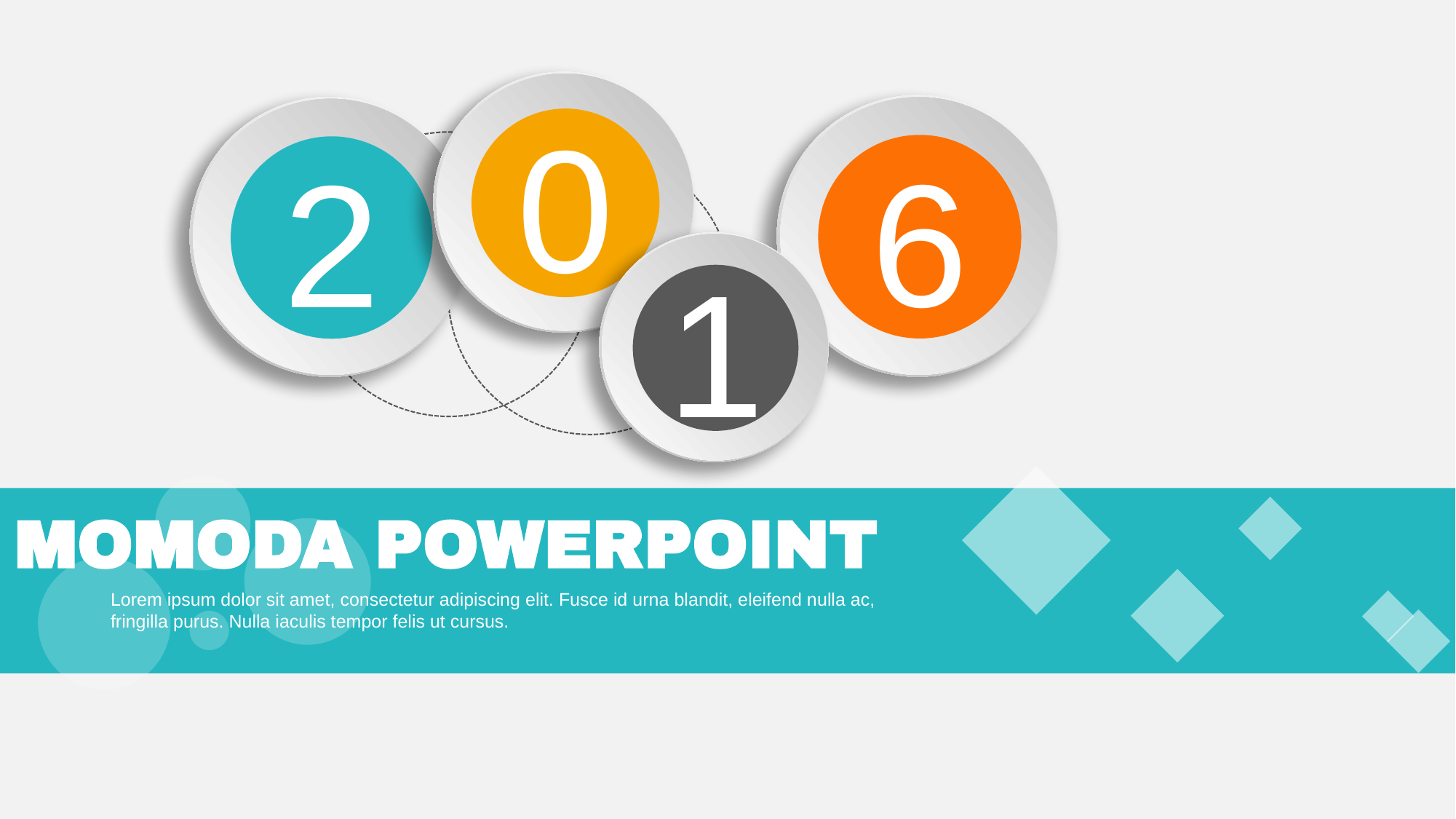

0

6
2

1

MOMODA POWERPOINT

Lorem ipsum dolor sit amet, consectetur adipiscing elit. Fusce id urna blandit, eleifend nulla ac, fringilla purus. Nulla iaculis tempor felis ut cursus.